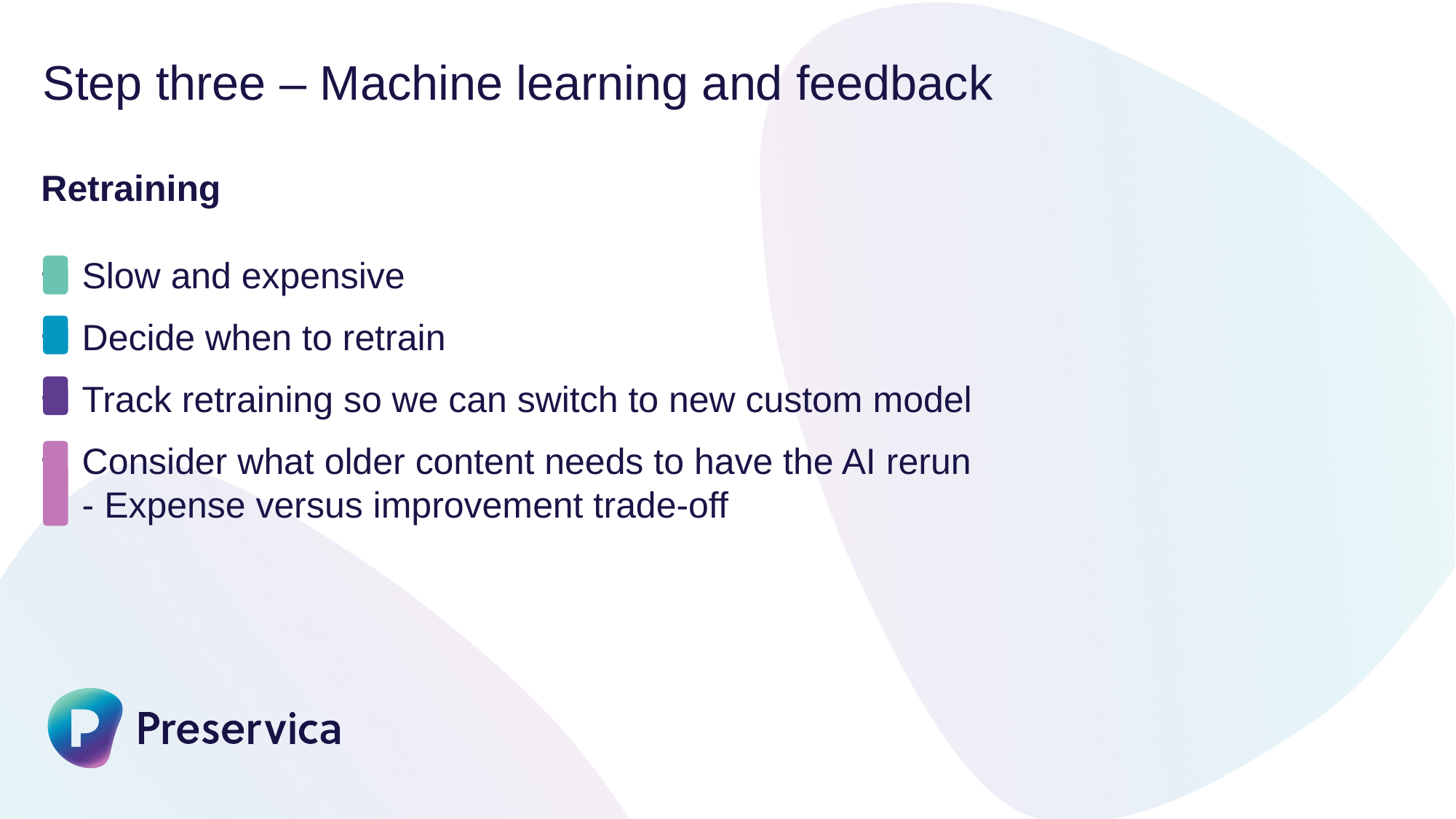

Step three – Machine learning and feedback
Retraining
Slow and expensive
Decide when to retrain
Track retraining so we can switch to new custom model
Consider what older content needs to have the AI rerun
- Expense versus improvement trade-off